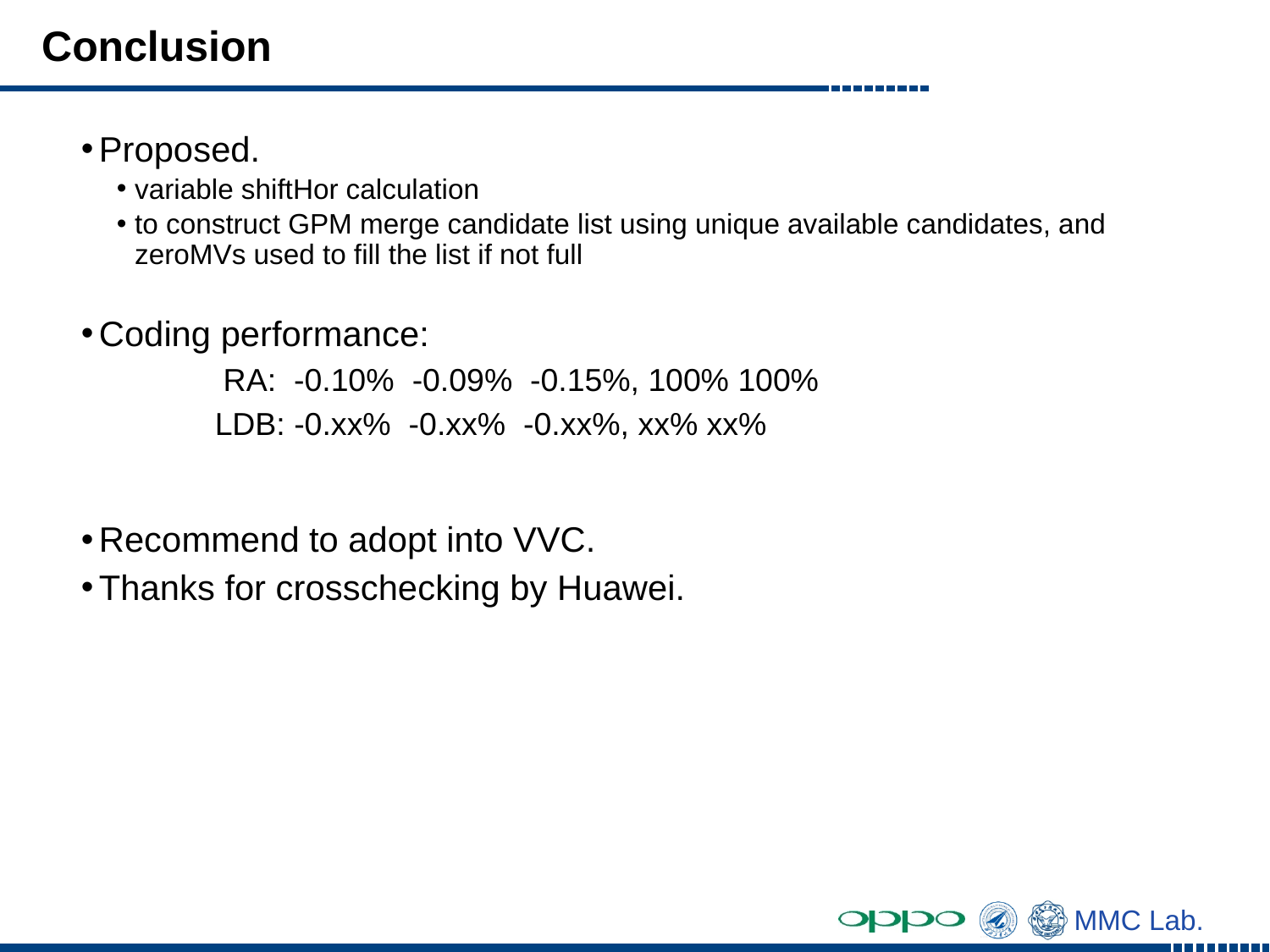

# Conclusion
Proposed.
variable shiftHor calculation
to construct GPM merge candidate list using unique available candidates, and zeroMVs used to fill the list if not full

Coding performance:
                RA:  -0.10%  -0.09%  -0.15%, 100% 100%
       LDB: -0.xx%  -0.xx%  -0.xx%, xx% xx%

Recommend to adopt into VVC.
Thanks for crosschecking by Huawei.